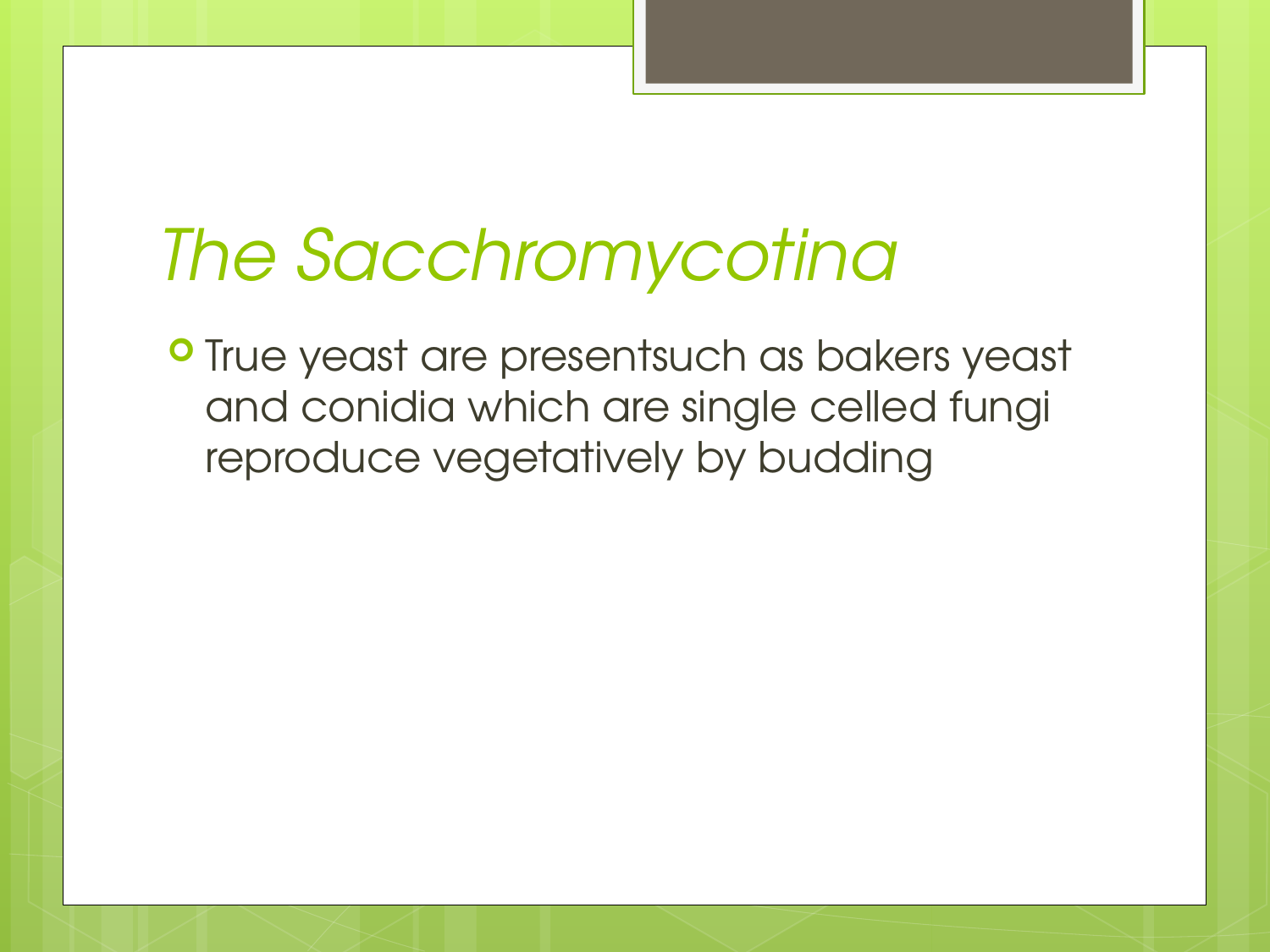

# The Sacchromycotina
True yeast are presentsuch as bakers yeast and conidia which are single celled fungi reproduce vegetatively by budding